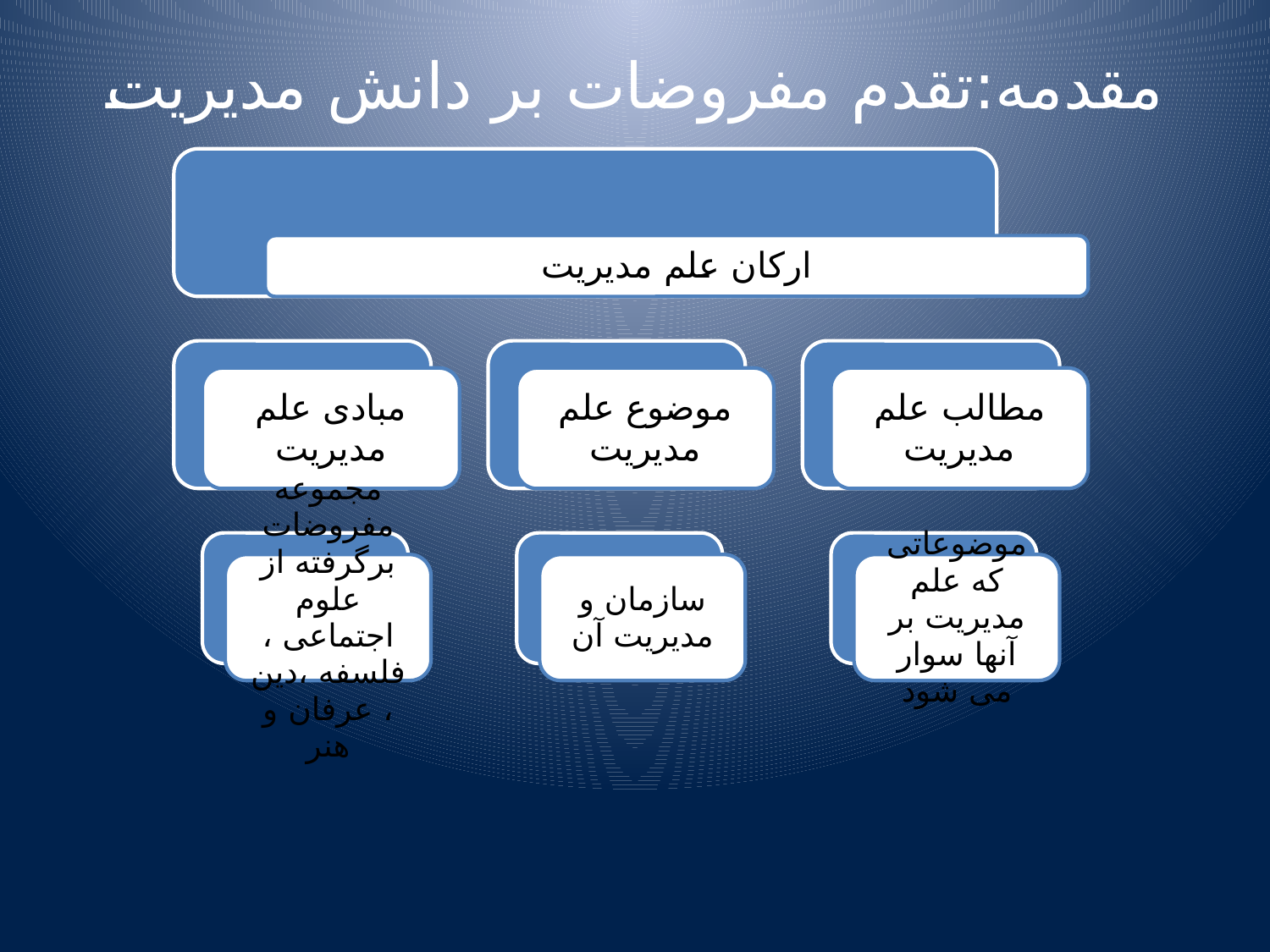

# مقدمه:تقدم مفروضات بر دانش مدیریت
مبادی علم مدیریت
موضوع علم مدیریت
مطالب علم مدیریت
موضوعاتی که علم مدیریت بر آنها سوار می شود
سازمان و مدیریت آن
مجموعه مفروضات برگرفته از علوم اجتماعی ، فلسفه ،دین ، عرفان و هنر